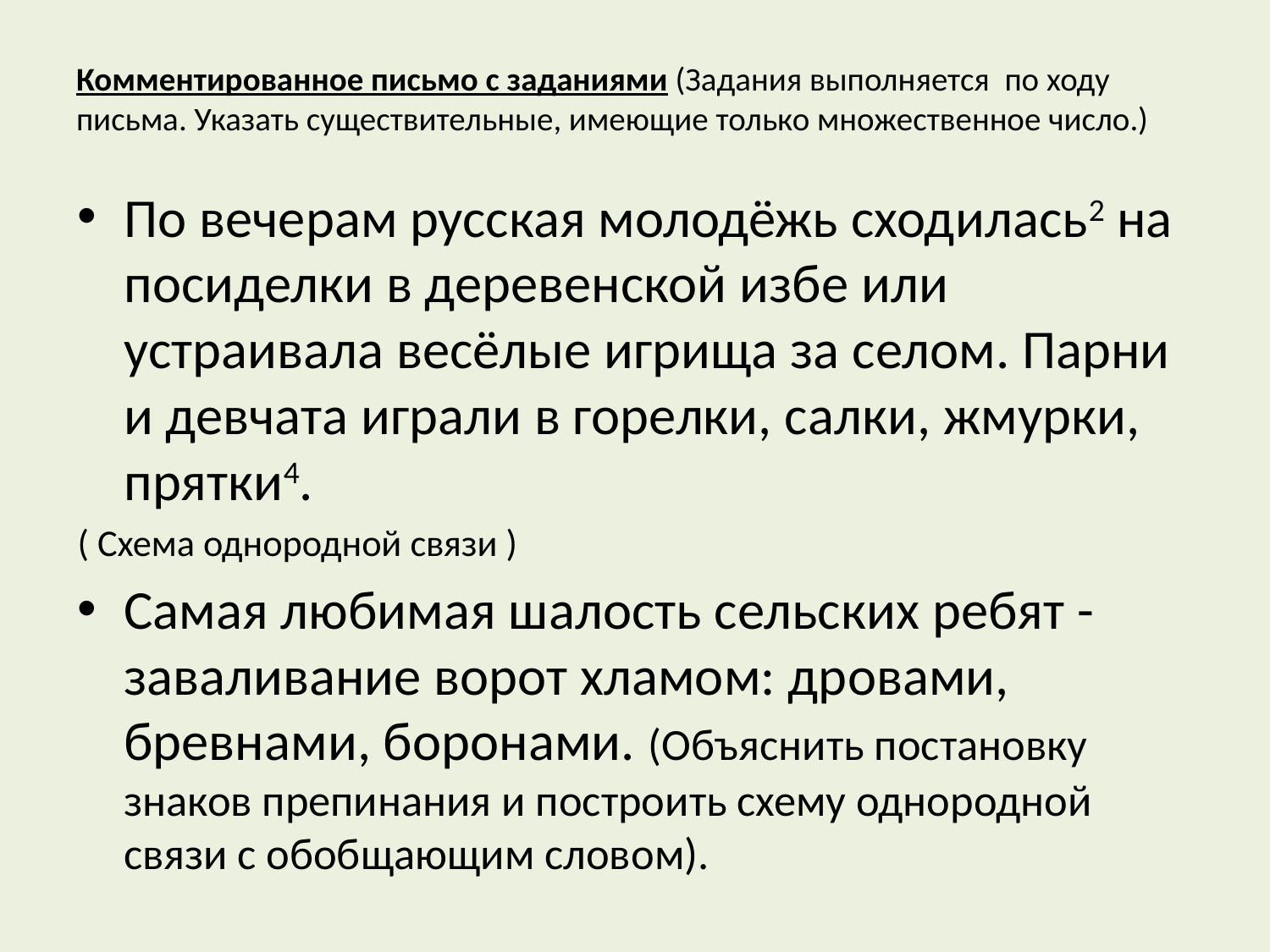

# Комментированное письмо с заданиями (Задания выполняется  по ходу письма. Указать существительные, имеющие только множественное число.)
По вечерам русская молодёжь сходилась2 на посиделки в деревенской избе или устраивала весёлые игрища за селом. Парни и девчата играли в горелки, салки, жмурки, прятки4.
( Схема однородной связи )
Самая любимая шалость сельских ребят - заваливание ворот хламом: дровами, бревнами, боронами. (Объяснить постановку  знаков препинания и построить схему однородной связи с обобщающим словом).